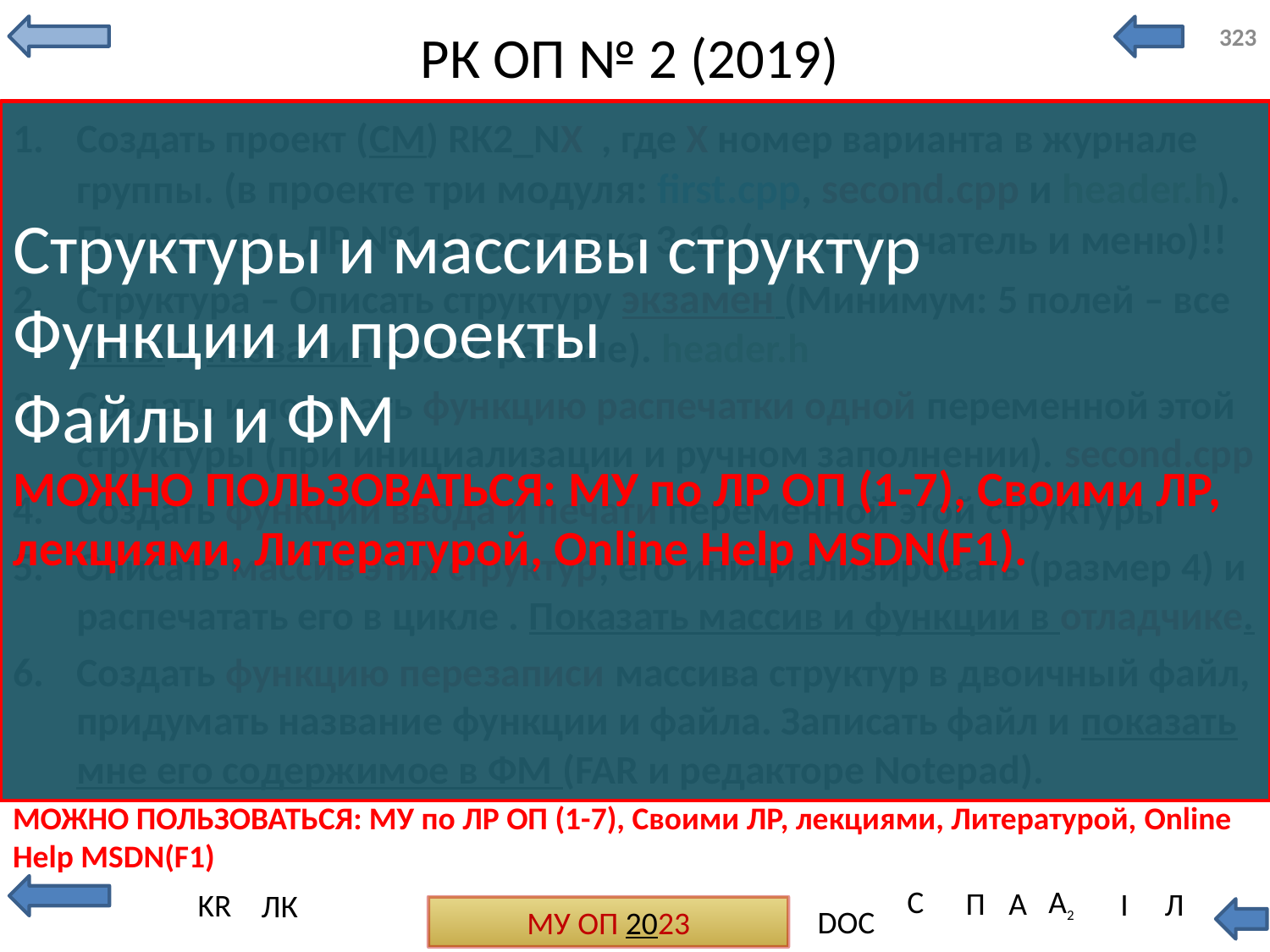

# РК ОП № 2 (2019)
323
Структуры и массивы структур
Функции и проекты
Файлы и ФМ
МОЖНО ПОЛЬЗОВАТЬСЯ: МУ по ЛР ОП (1-7), Своими ЛР, лекциями, Литературой, Online Help MSDN(F1).

Создать проект (СМ) RK2_NX  , где X номер варианта в журнале группы. (в проекте три модуля: first.cpp, second.cpp и header.h). Пример см. ЛР №1 и заготовка 3.18 (переключатель и меню)!!
Структура – Описать структуру экзамен (Минимум: 5 полей – все типы и названия полей разные). header.h
Создать и показать функцию распечатки одной переменной этой структуры (при инициализации и ручном заполнении). second.cpp
Создать функции ввода и печати переменной этой структуры
Описать массив этих структур, его инициализировать (размер 4) и распечатать его в цикле . Показать массив и функции в отладчике.
Создать функцию перезаписи массива структур в двоичный файл, придумать название функции и файла. Записать файл и показать мне его содержимое в ФМ (FAR и редакторе Notepad).
МОЖНО ПОЛЬЗОВАТЬСЯ: МУ по ЛР ОП (1-7), Своими ЛР, лекциями, Литературой, Online Help MSDN(F1)